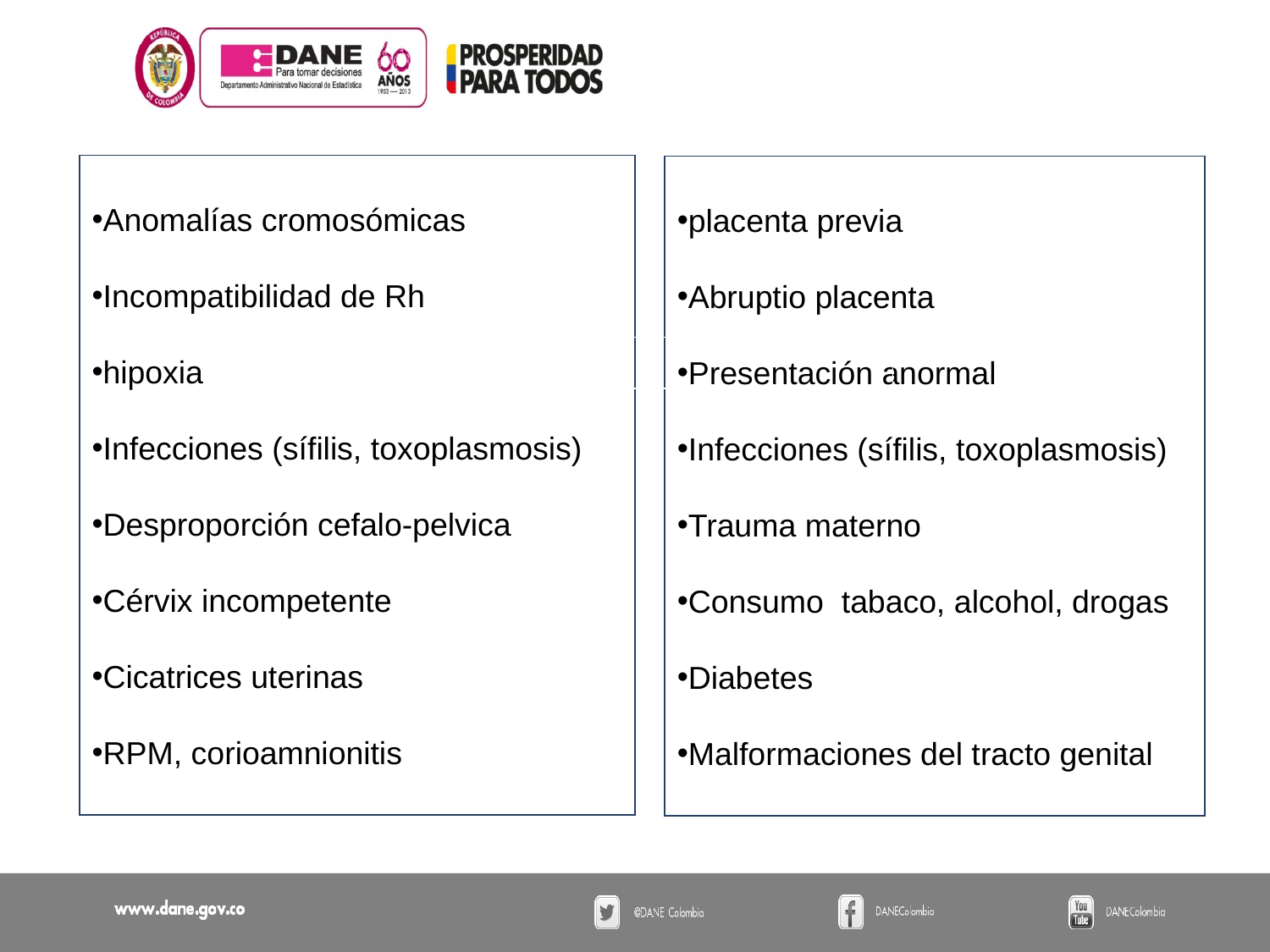

Anomalías cromosómicas

Incompatibilidad de Rh

hipoxia

Infecciones (sífilis, toxoplasmosis)

Desproporción cefalo-pelvica

Cérvix incompetente

Cicatrices uterinas

RPM, corioamnionitis

placenta previa

Abruptio placenta

Presentación anormal

Infecciones (sífilis, toxoplasmosis)

Trauma materno

Consumo  tabaco, alcohol, drogas

Diabetes

Malformaciones del tracto genital